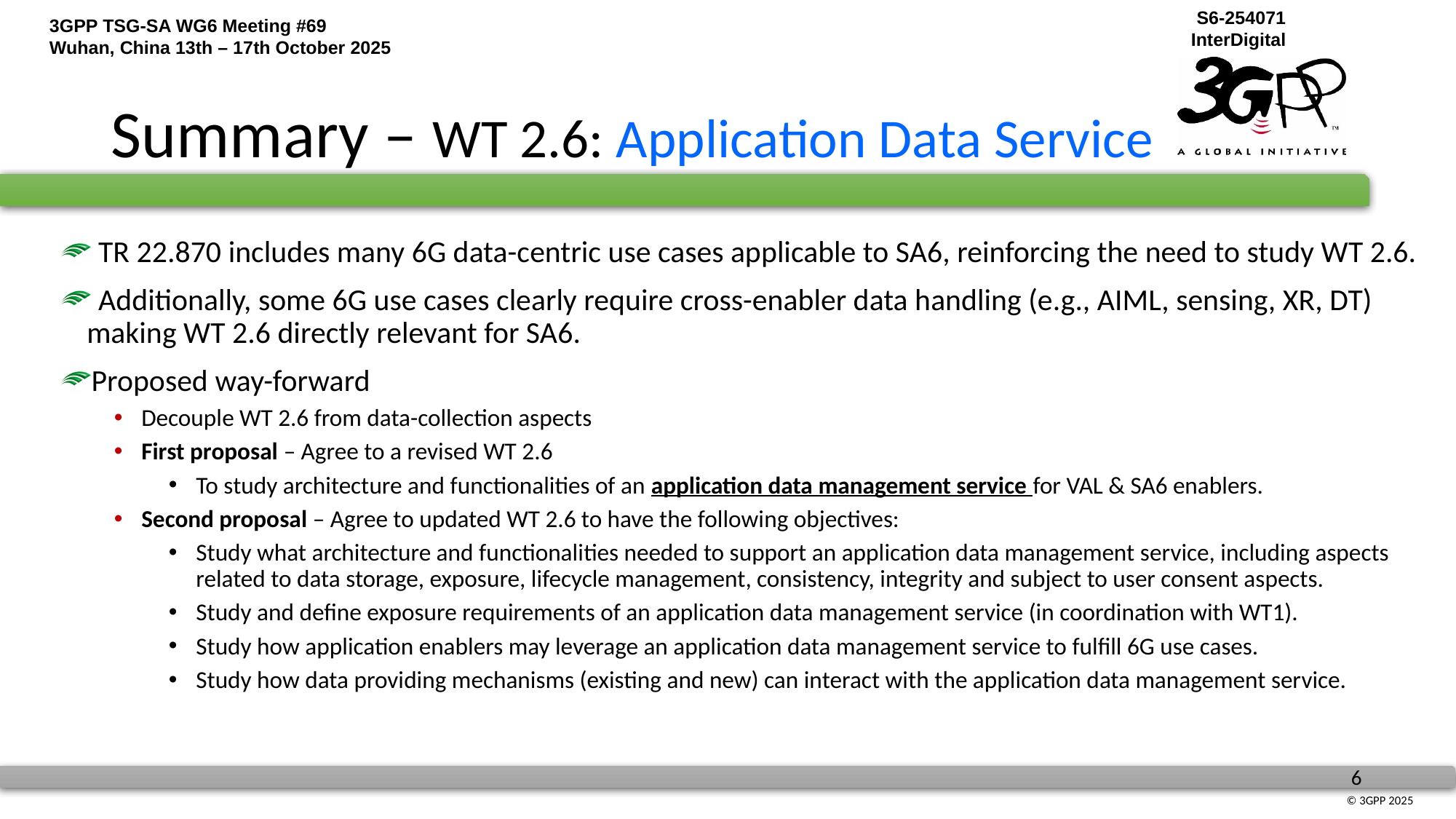

# Summary – WT 2.6: Application Data Service
 TR 22.870 includes many 6G data-centric use cases applicable to SA6, reinforcing the need to study WT 2.6.
 Additionally, some 6G use cases clearly require cross-enabler data handling (e.g., AIML, sensing, XR, DT) making WT 2.6 directly relevant for SA6.
Proposed way-forward
Decouple WT 2.6 from data-collection aspects
First proposal – Agree to a revised WT 2.6
To study architecture and functionalities of an application data management service for VAL & SA6 enablers.
Second proposal – Agree to updated WT 2.6 to have the following objectives:
Study what architecture and functionalities needed to support an application data management service, including aspects related to data storage, exposure, lifecycle management, consistency, integrity and subject to user consent aspects.
Study and define exposure requirements of an application data management service (in coordination with WT1).
Study how application enablers may leverage an application data management service to fulfill 6G use cases.
Study how data providing mechanisms (existing and new) can interact with the application data management service.